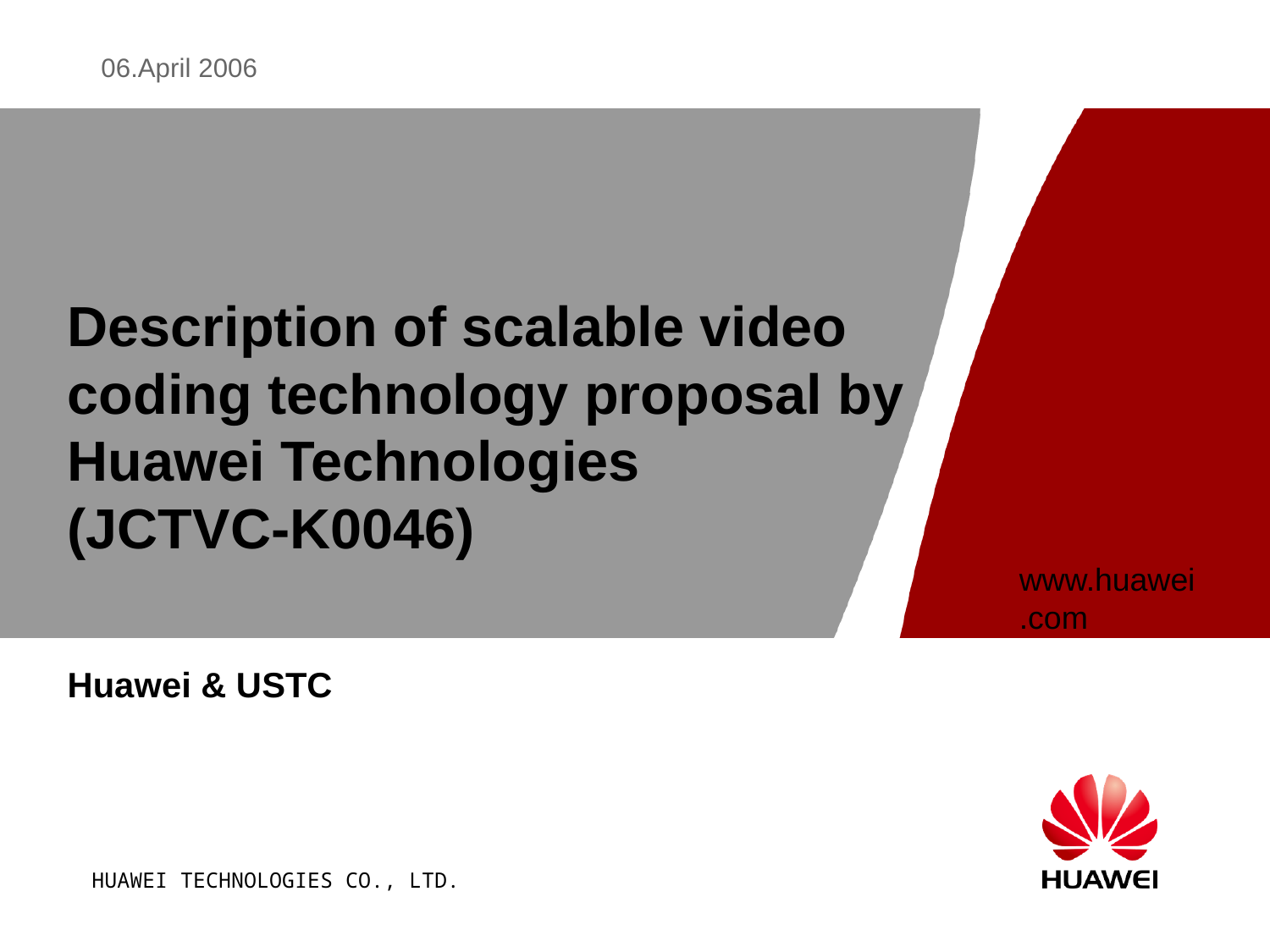

Description of scalable video coding technology proposal by Huawei Technologies
(JCTVC-K0046)
Huawei & USTC